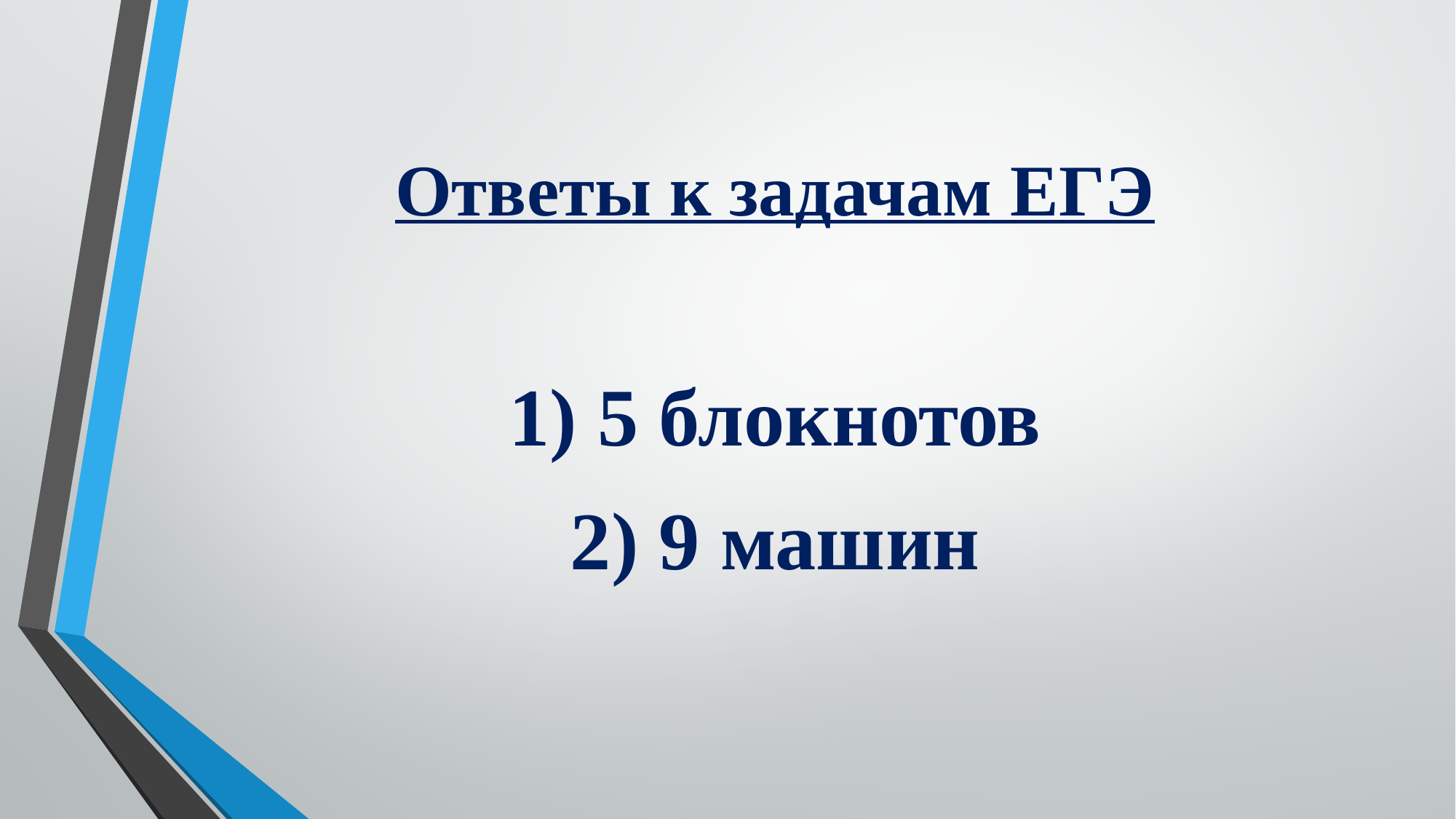

# Ответы к задачам ЕГЭ
1) 5 блокнотов
2) 9 машин